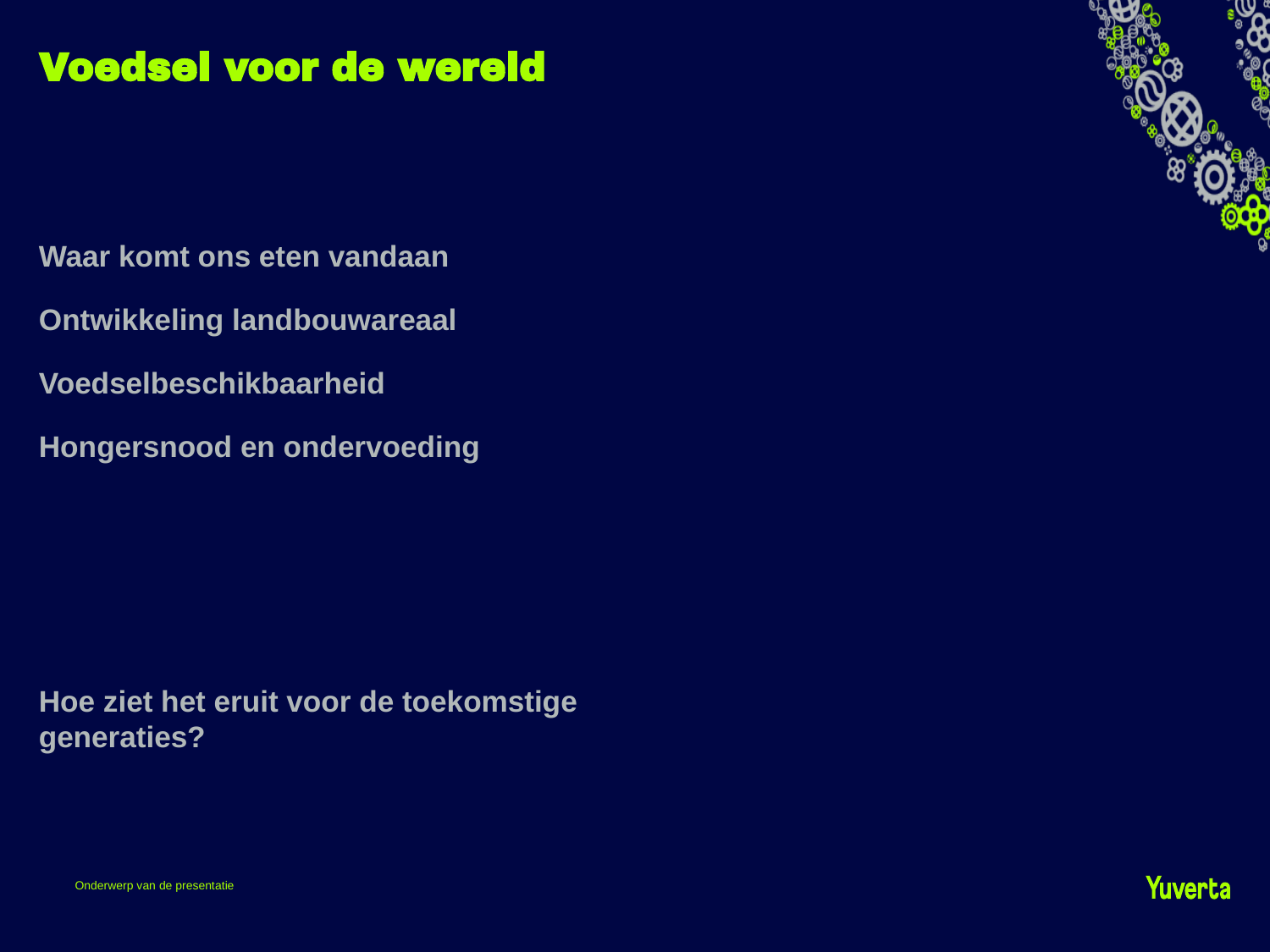

# Voedsel voor de wereld
Waar komt ons eten vandaan
Ontwikkeling landbouwareaal
Voedselbeschikbaarheid
Hongersnood en ondervoeding

Hoe ziet het eruit voor de toekomstige generaties?

Onderwerp van de presentatie
6-2-2025